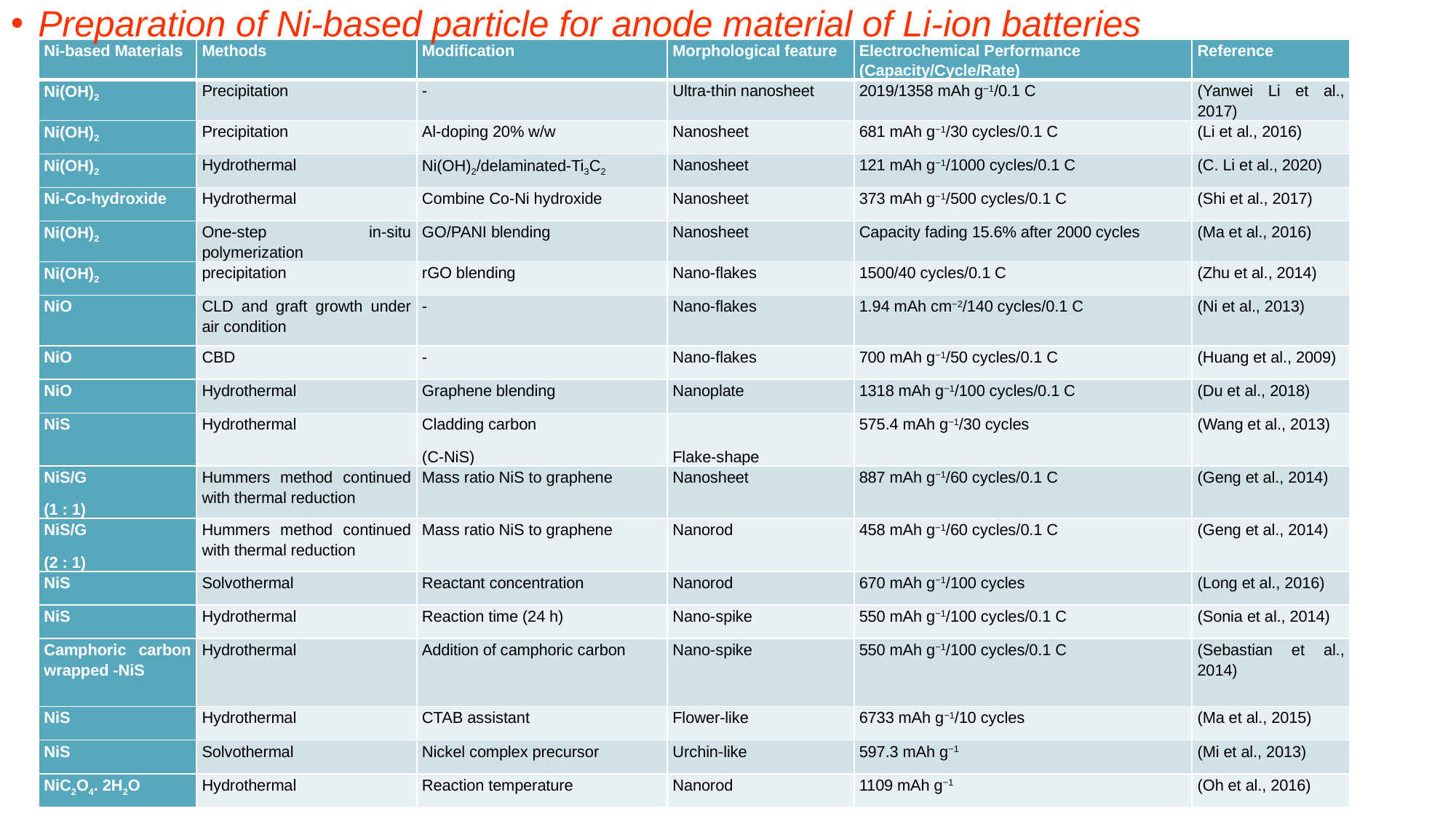

Preparation of Ni-based particle for anode material of Li-ion batteries
| Ni-based Materials | Methods | Modification | Morphological feature | Electrochemical Performance (Capacity/Cycle/Rate) | Reference |
| --- | --- | --- | --- | --- | --- |
| Ni(OH)2 | Precipitation | - | Ultra-thin nanosheet | 2019/1358 mAh g−1/0.1 C | (Yanwei Li et al., 2017) |
| Ni(OH)2 | Precipitation | Al-doping 20% w/w | Nanosheet | 681 mAh g−1/30 cycles/0.1 C | (Li et al., 2016) |
| Ni(OH)2 | Hydrothermal | Ni(OH)2/delaminated-Ti3C­2 | Nanosheet | 121 mAh g−1/1000 cycles/0.1 C | (C. Li et al., 2020) |
| Ni-Co-hydroxide | Hydrothermal | Combine Co-Ni hydroxide | Nanosheet | 373 mAh g−1/500 cycles/0.1 C | (Shi et al., 2017) |
| Ni(OH)2 | One-step in-situ polymerization | GO/PANI blending | Nanosheet | Capacity fading 15.6% after 2000 cycles | (Ma et al., 2016) |
| Ni(OH)2 | precipitation | rGO blending | Nano-flakes | 1500/40 cycles/0.1 C | (Zhu et al., 2014) |
| NiO | CLD and graft growth under air condition | - | Nano-flakes | 1.94 mAh cm−2/140 cycles/0.1 C | (Ni et al., 2013) |
| NiO | CBD | - | Nano-flakes | 700 mAh g−1/50 cycles/0.1 C | (Huang et al., 2009) |
| NiO | Hydrothermal | Graphene blending | Nanoplate | 1318 mAh g−1/100 cycles/0.1 C | (Du et al., 2018) |
| NiS | Hydrothermal | Cladding carbon (C-NiS) | Flake-shape | 575.4 mAh g−1/30 cycles | (Wang et al., 2013) |
| NiS/G (1 : 1) | Hummers method continued with thermal reduction | Mass ratio NiS to graphene | Nanosheet | 887 mAh g−1/60 cycles/0.1 C | (Geng et al., 2014) |
| NiS/G (2 : 1) | Hummers method continued with thermal reduction | Mass ratio NiS to graphene | Nanorod | 458 mAh g−1/60 cycles/0.1 C | (Geng et al., 2014) |
| NiS | Solvothermal | Reactant concentration | Nanorod | 670 mAh g−1/100 cycles | (Long et al., 2016) |
| NiS | Hydrothermal | Reaction time (24 h) | Nano-spike | 550 mAh g−1/100 cycles/0.1 C | (Sonia et al., 2014) |
| Camphoric carbon wrapped -NiS | Hydrothermal | Addition of camphoric carbon | Nano-spike | 550 mAh g−1/100 cycles/0.1 C | (Sebastian et al., 2014) |
| NiS | Hydrothermal | CTAB assistant | Flower-like | 6733 mAh g−1/10 cycles | (Ma et al., 2015) |
| NiS | Solvothermal | Nickel complex precursor | Urchin-like | 597.3 mAh g−1 | (Mi et al., 2013) |
| NiC2O4. 2H2O | Hydrothermal | Reaction temperature | Nanorod | 1109 mAh g−1 | (Oh et al., 2016) |